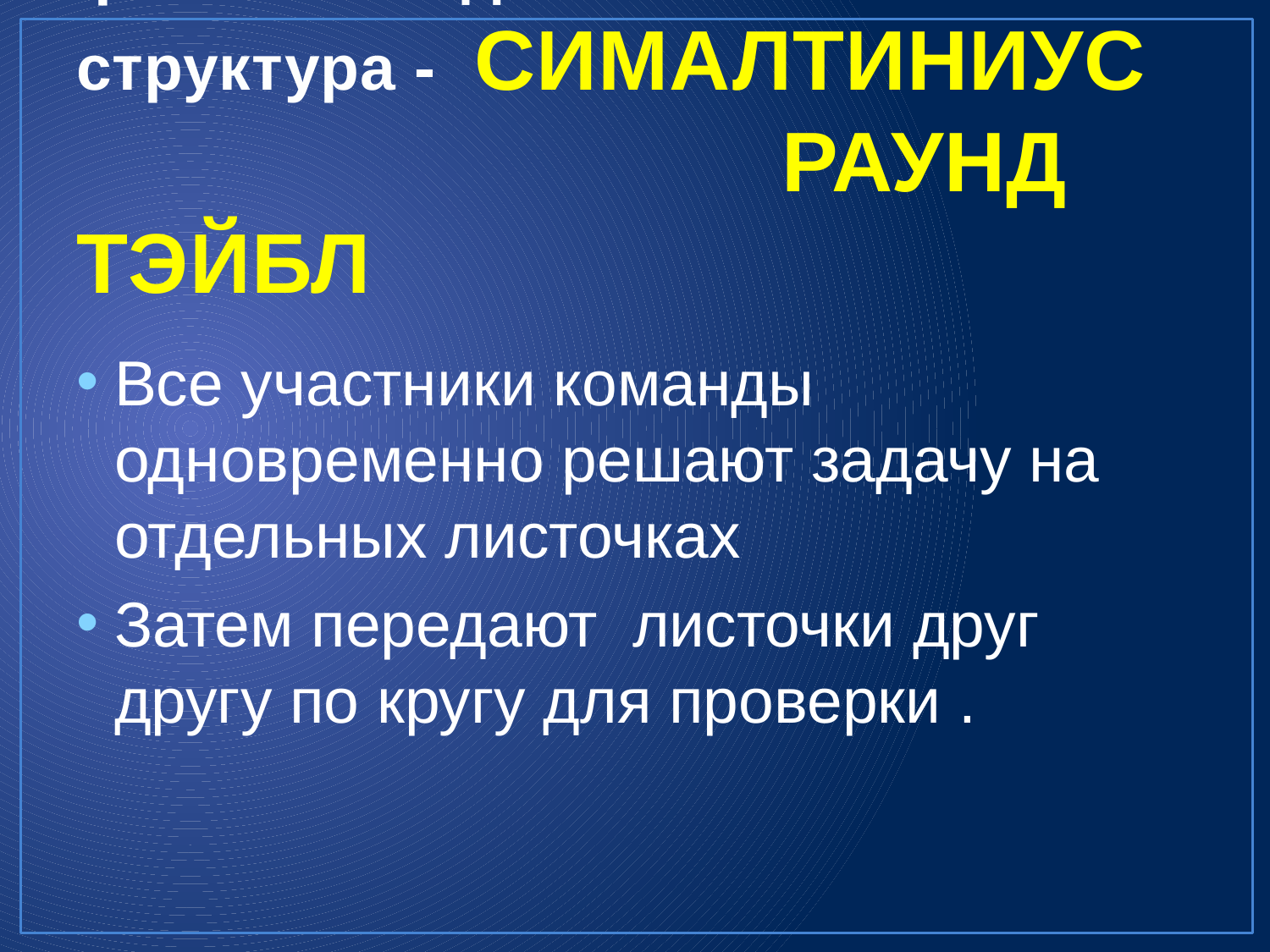

# решение задачи структура -  СИМАЛТИНИУС РАУНД ТЭЙБЛ
Все участники команды одновременно решают задачу на отдельных листочках
Затем передают  листочки друг другу по кругу для проверки .